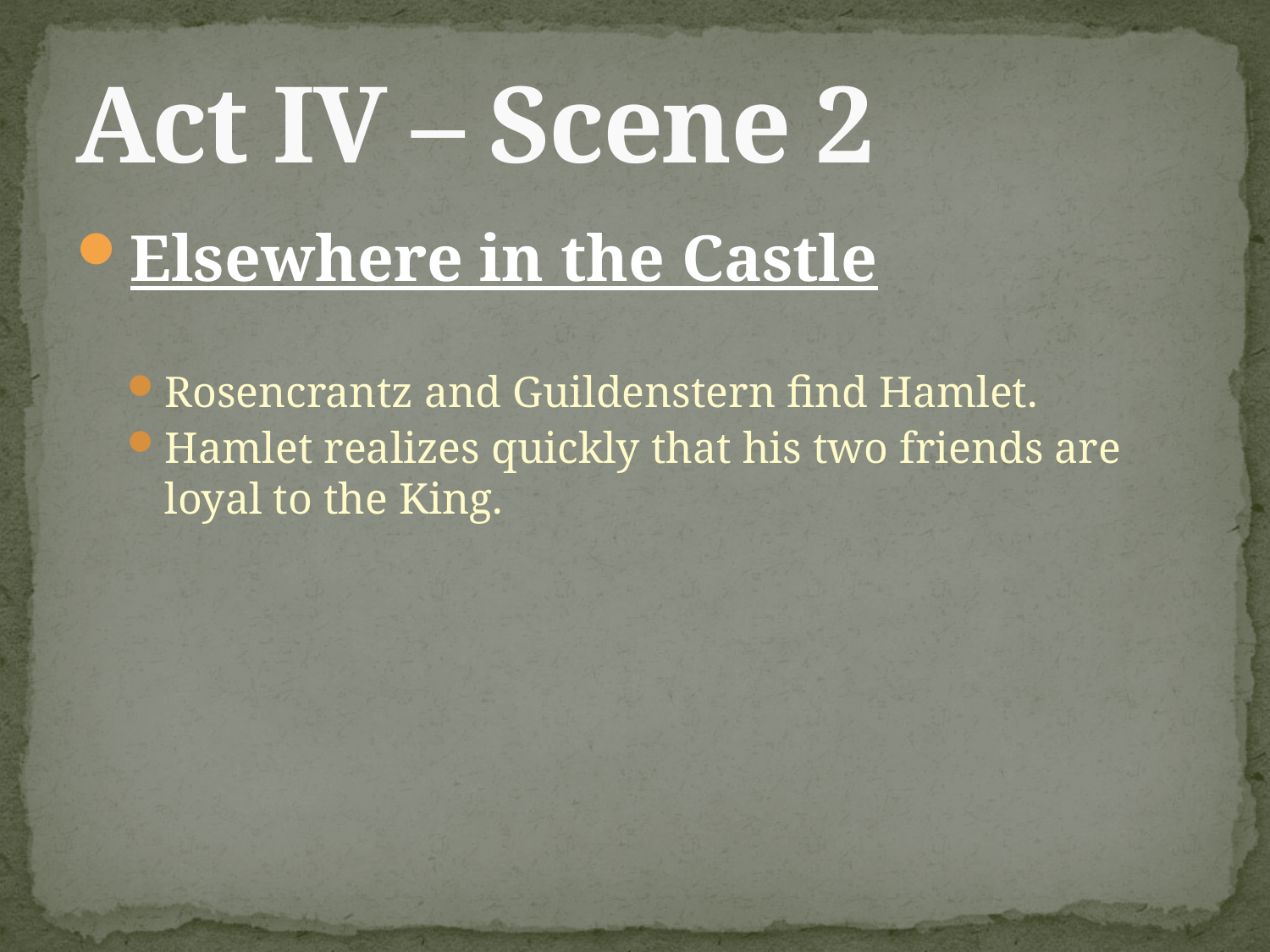

# Act IV – Scene 2
Elsewhere in the Castle

Rosencrantz and Guildenstern find Hamlet.
Hamlet realizes quickly that his two friends are loyal to the King.